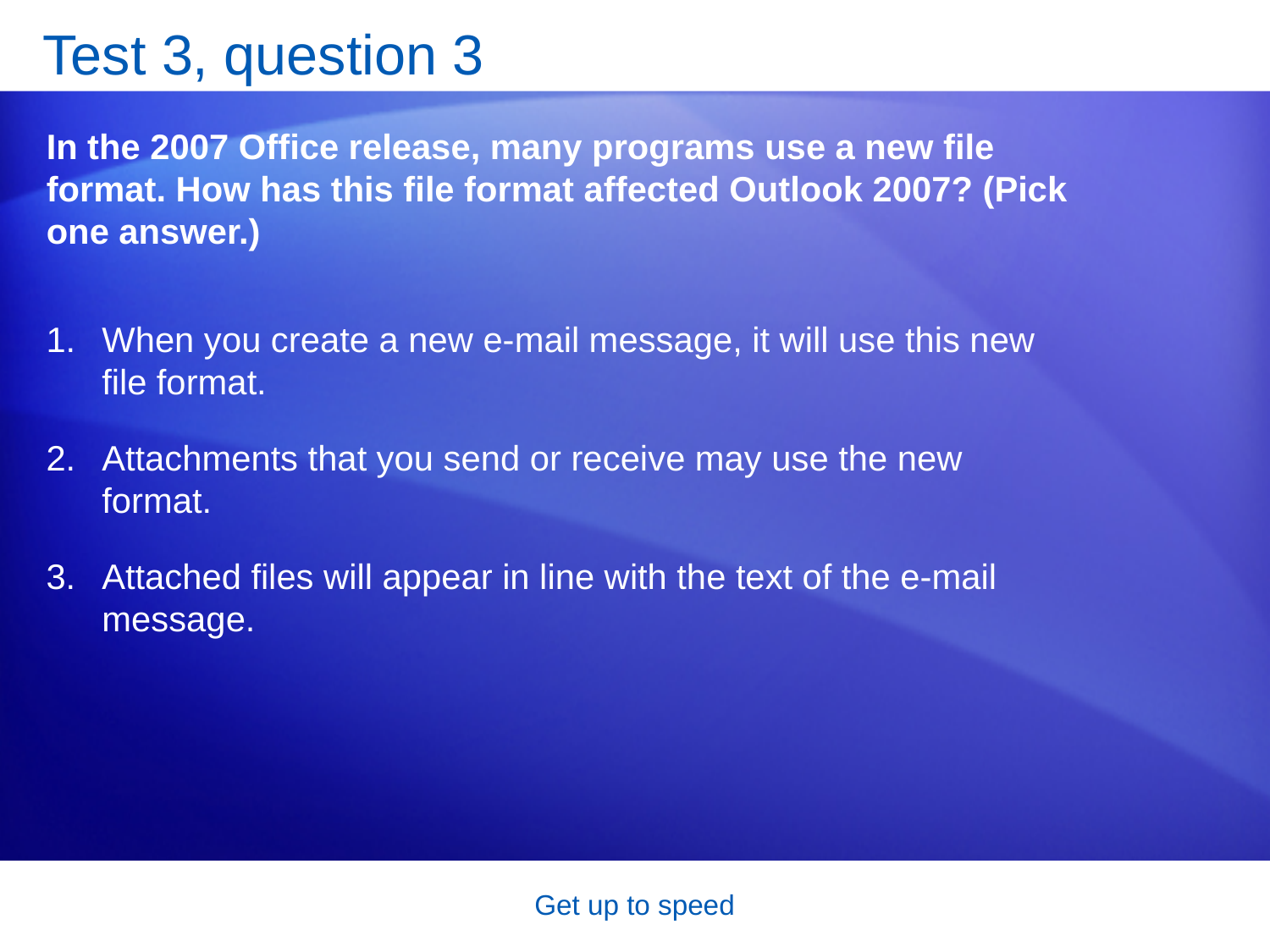

# Test 3, question 3
In the 2007 Office release, many programs use a new file format. How has this file format affected Outlook 2007? (Pick one answer.)
When you create a new e-mail message, it will use this new file format.
Attachments that you send or receive may use the new format.
Attached files will appear in line with the text of the e-mail message.
Get up to speed